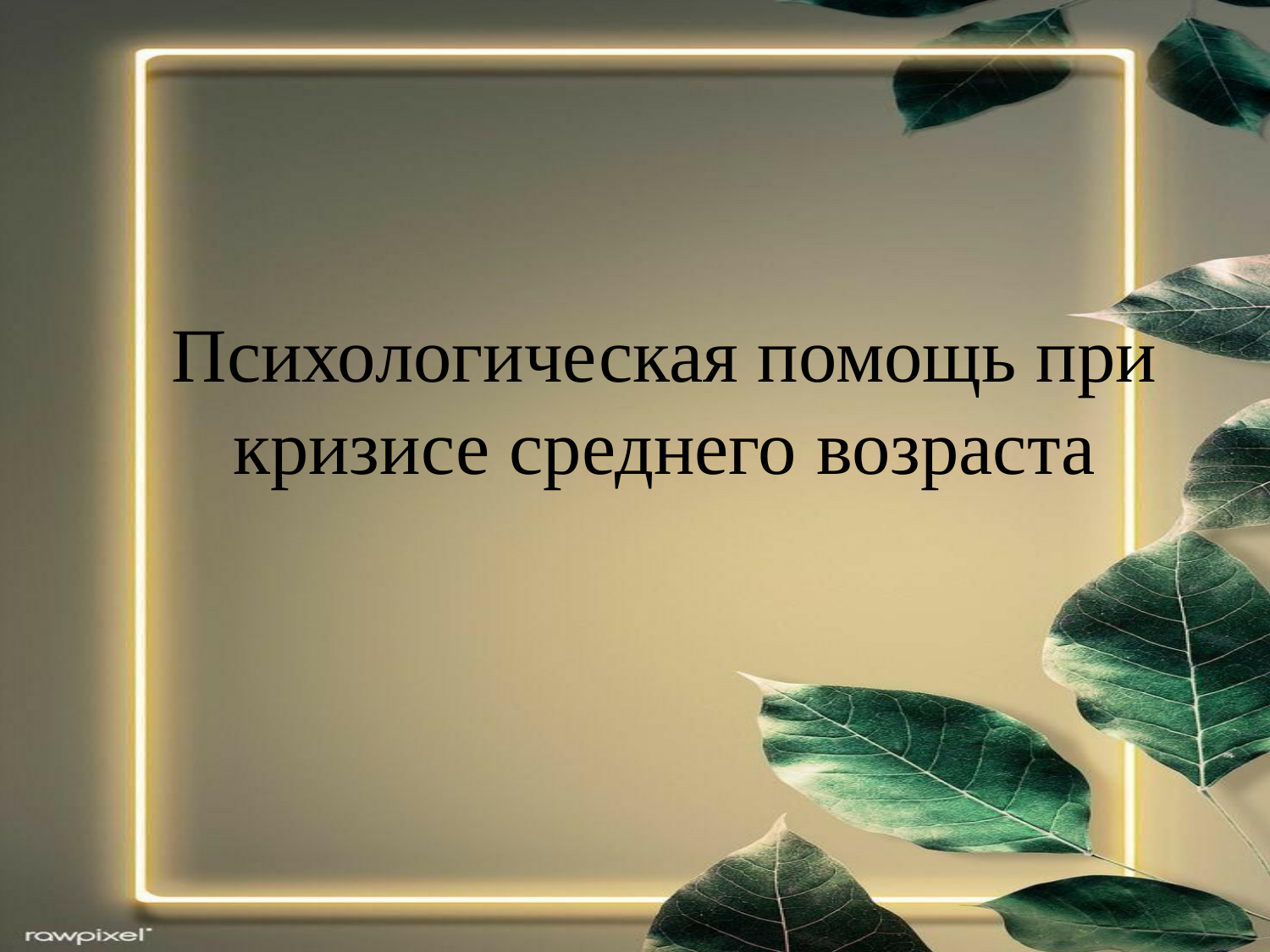

# Психологическая помощь при кризисе среднего возраста